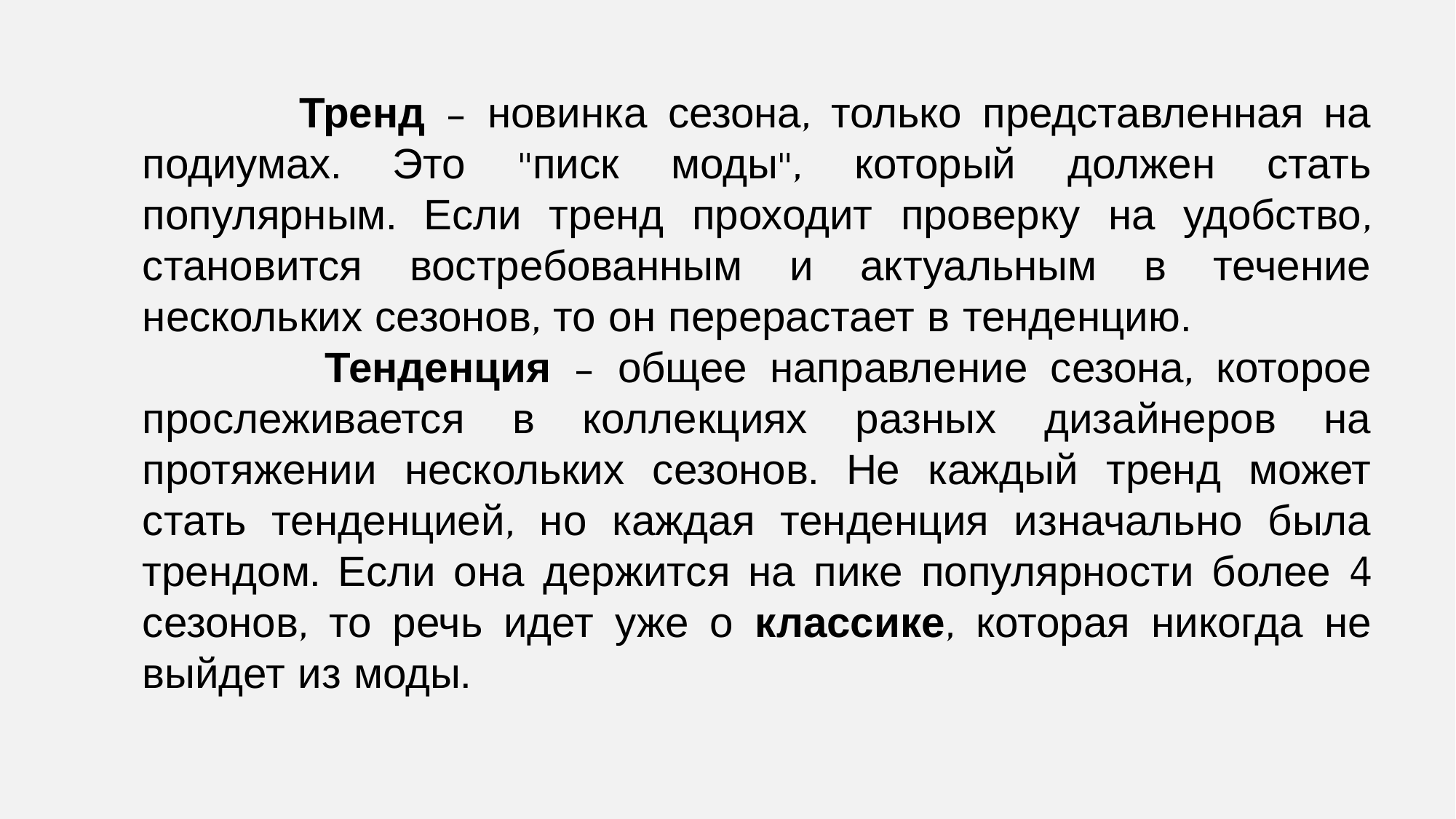

Тренд – новинка сезона, только представленная на подиумах. Это "писк моды", который должен стать популярным. Если тренд проходит проверку на удобство, становится востребованным и актуальным в течение нескольких сезонов, то он перерастает в тенденцию.
        Тенденция – общее направление сезона, которое прослеживается в коллекциях разных дизайнеров на протяжении нескольких сезонов. Не каждый тренд может стать тенденцией, но каждая тенденция изначально была трендом. Если она держится на пике популярности более 4 сезонов, то речь идет уже о классике, которая никогда не выйдет из моды.